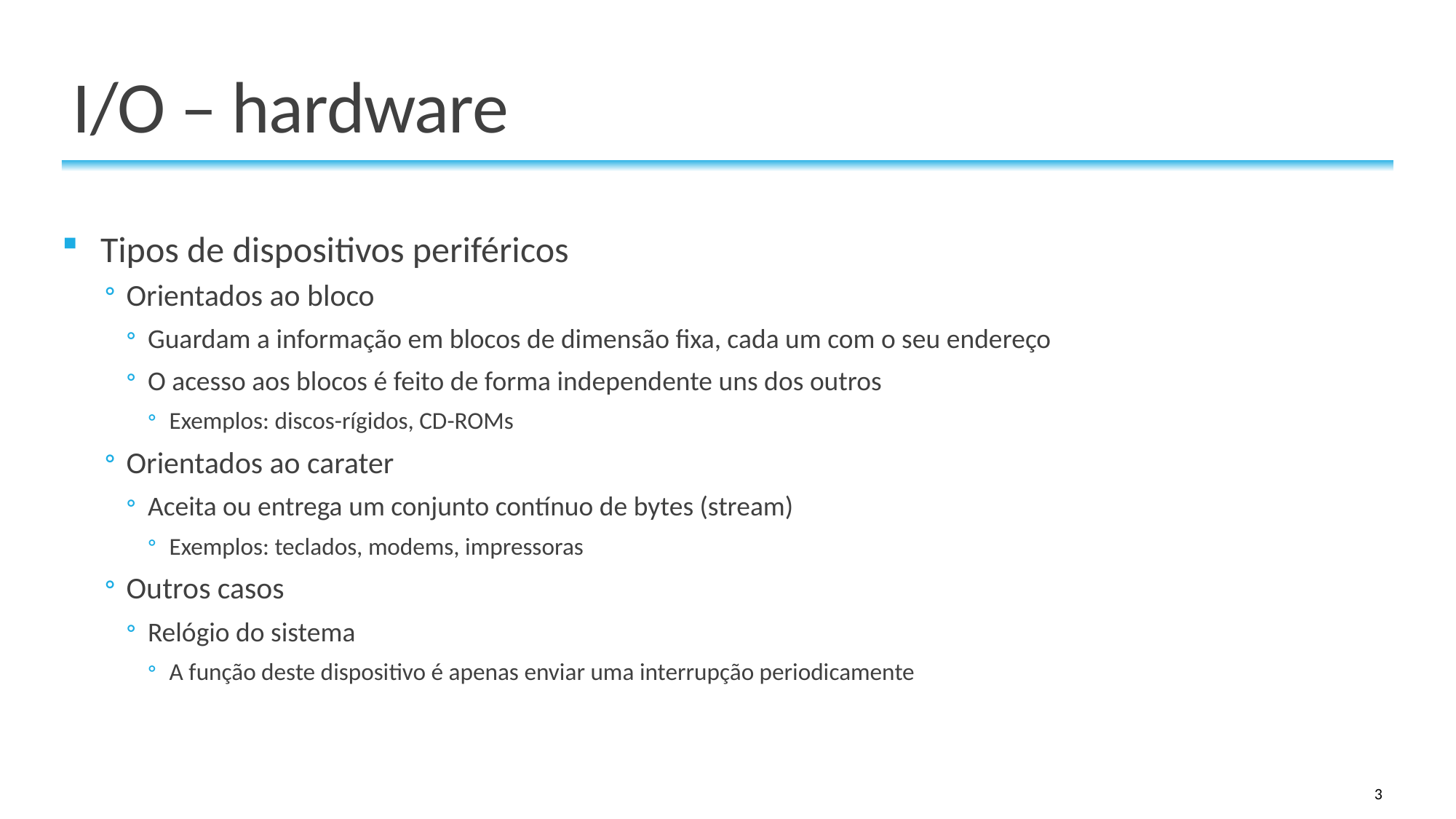

# I/O – hardware
Tipos de dispositivos periféricos
Orientados ao bloco
Guardam a informação em blocos de dimensão fixa, cada um com o seu endereço
O acesso aos blocos é feito de forma independente uns dos outros
Exemplos: discos-rígidos, CD-ROMs
Orientados ao carater
Aceita ou entrega um conjunto contínuo de bytes (stream)
Exemplos: teclados, modems, impressoras
Outros casos
Relógio do sistema
A função deste dispositivo é apenas enviar uma interrupção periodicamente
3